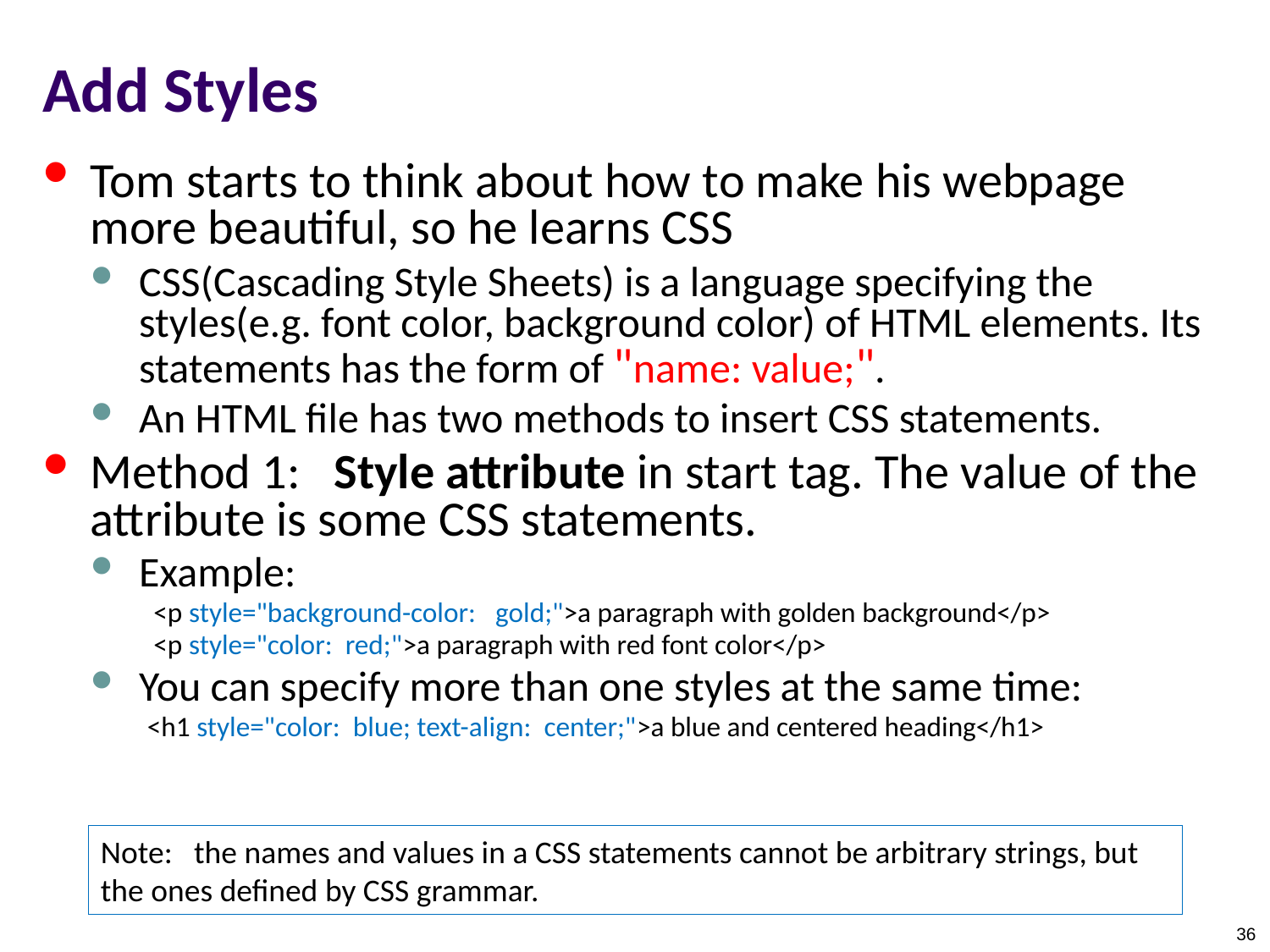

Add Styles
Tom starts to think about how to make his webpage more beautiful, so he learns CSS
CSS(Cascading Style Sheets) is a language specifying the styles(e.g. font color, background color) of HTML elements. Its statements has the form of "name: value;".
An HTML file has two methods to insert CSS statements.
Method 1:   Style attribute in start tag. The value of the attribute is some CSS statements.
Example:
 <p style="background-color:   gold;">a paragraph with golden background</p>
 <p style="color:  red;">a paragraph with red font color</p>
You can specify more than one styles at the same time:
<h1 style="color:  blue; text-align:  center;">a blue and centered heading</h1>

Note:   the names and values in a CSS statements cannot be arbitrary strings, but the ones defined by CSS grammar.
36